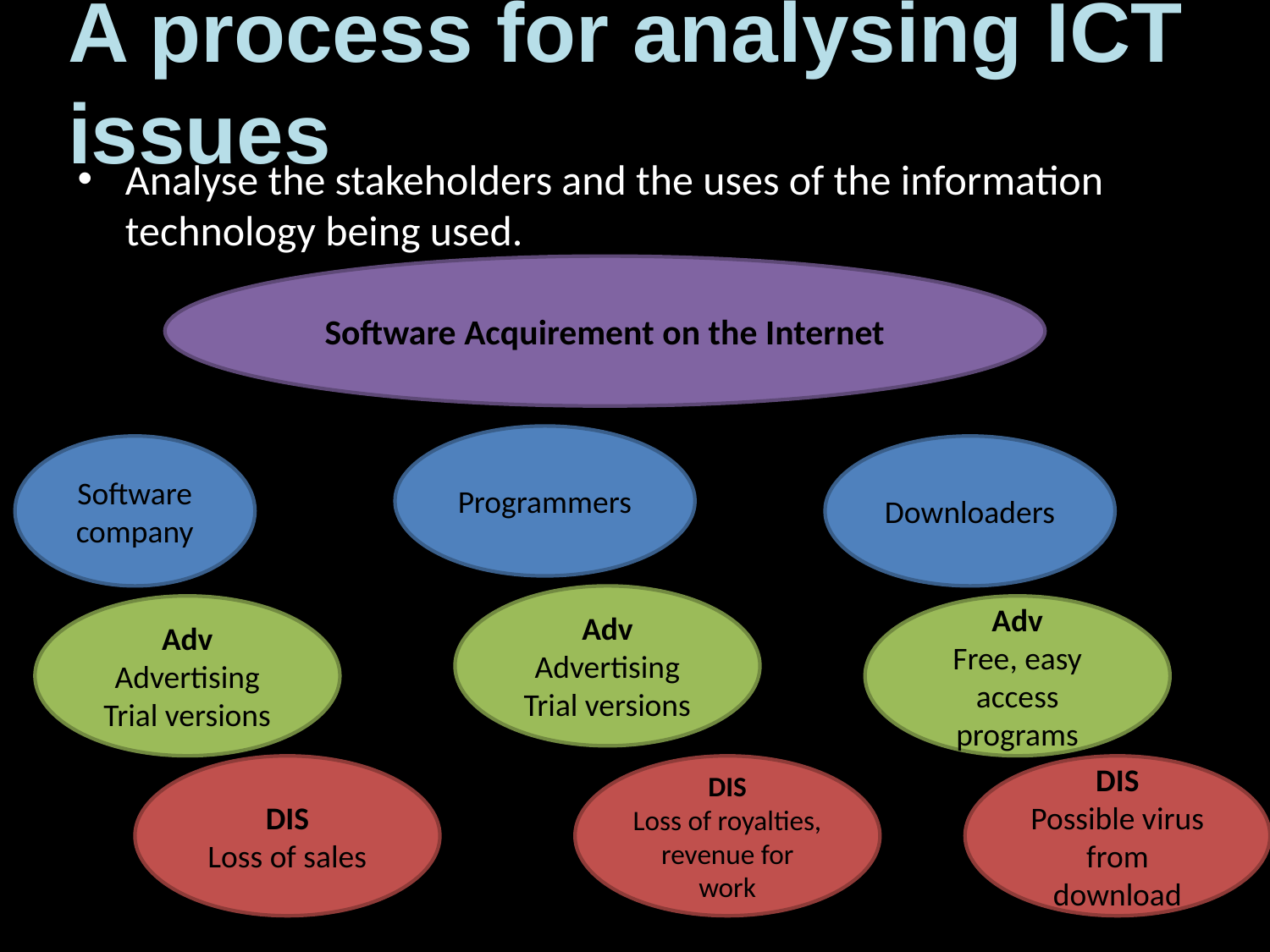

# A process for analysing ICT issues
Analyse the stakeholders and the uses of the information technology being used.
Software Acquirement on the Internet
Programmers
Software company
Downloaders
Adv
Advertising
Trial versions
Adv
Advertising
Trial versions
Adv
Free, easy access programs
DIS
Loss of sales
DIS
Loss of royalties, revenue for work
DIS
Possible virus from download